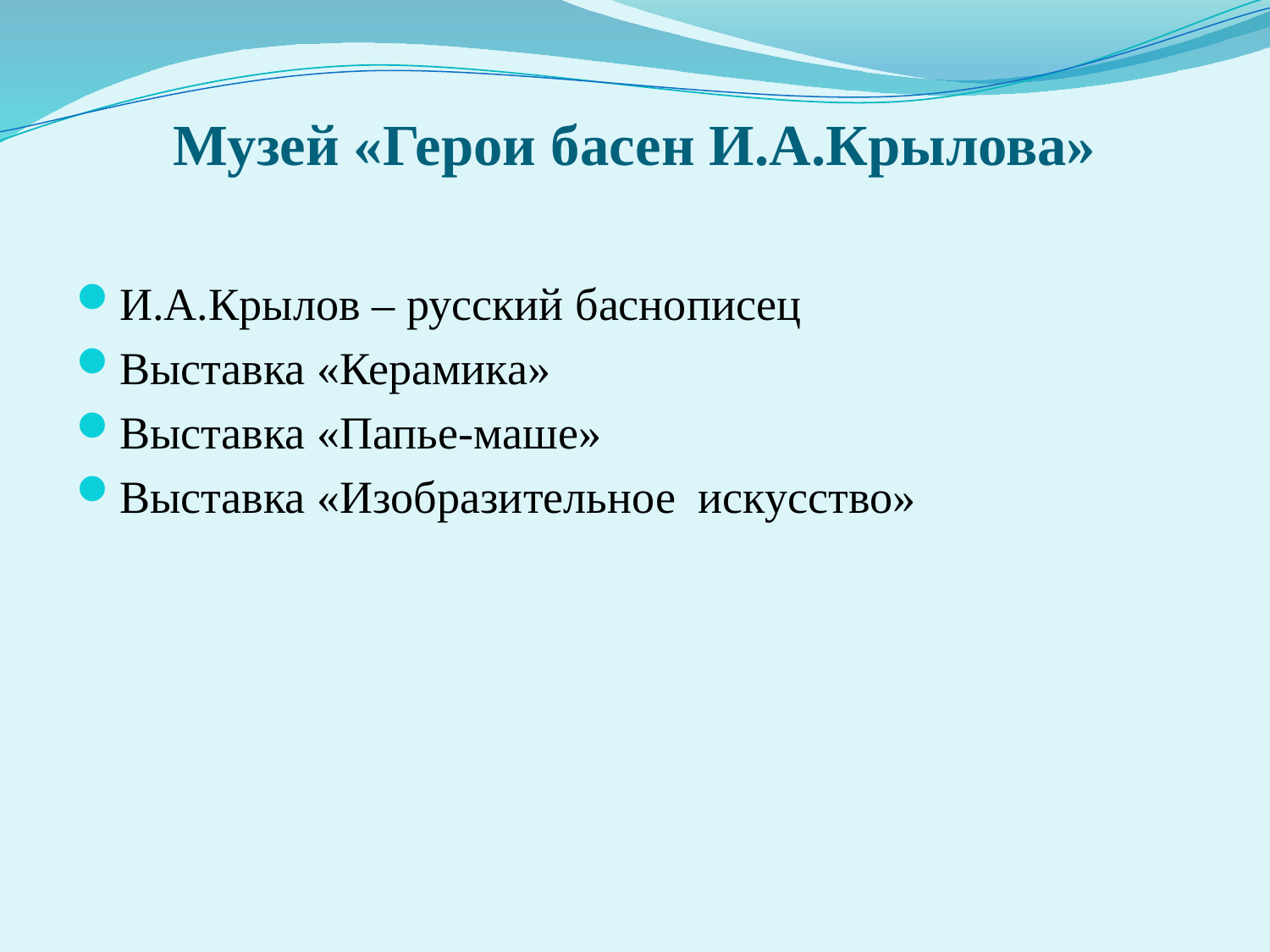

# Музей «Герои басен И.А.Крылова»
И.А.Крылов – русский баснописец
Выставка «Керамика»
Выставка «Папье-маше»
Выставка «Изобразительное  искусство»